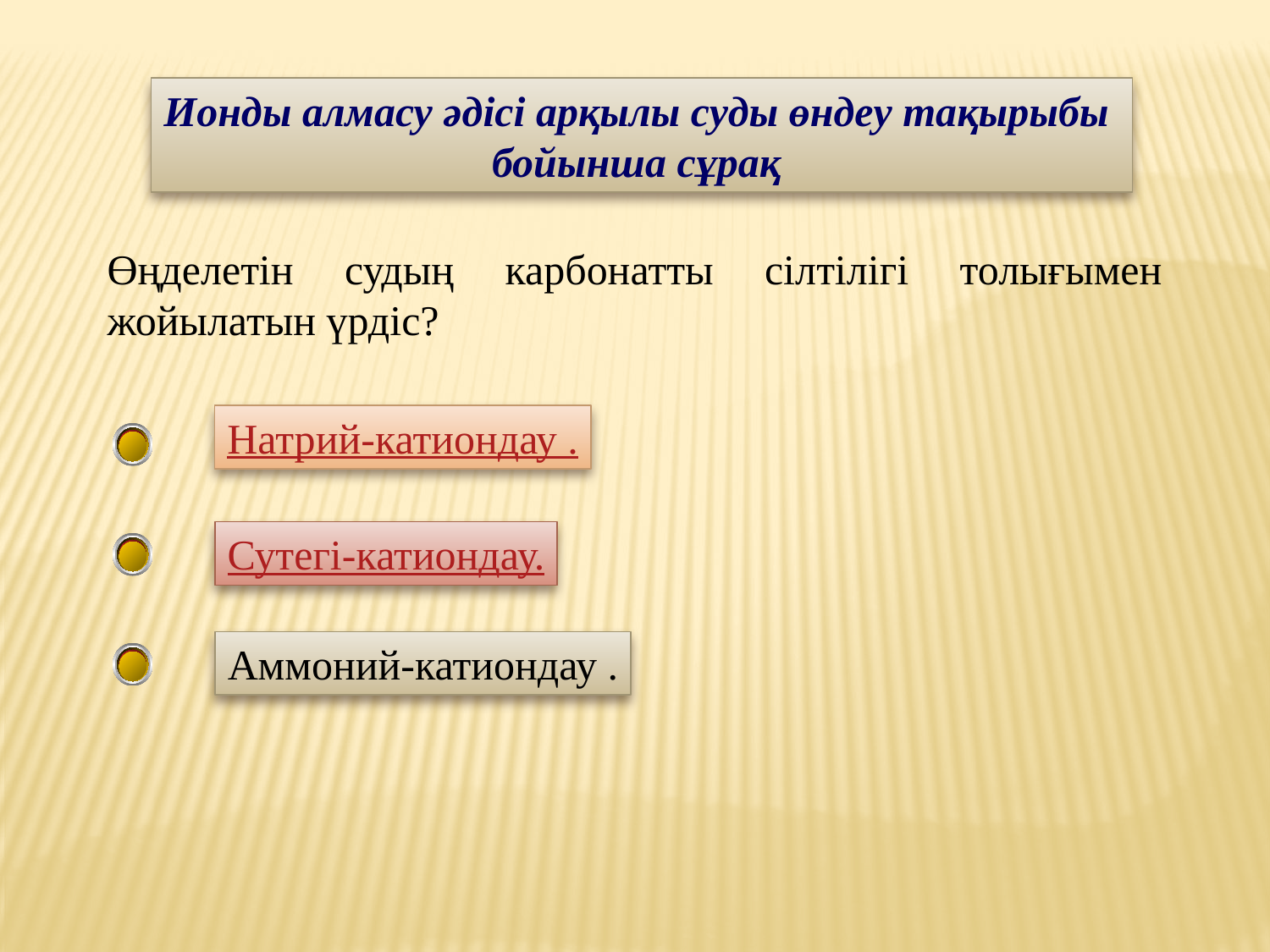

Ионды алмасу әдісі арқылы суды өндеу тақырыбы
бойынша сұрақ
Өңделетін судың карбонатты сілтілігі толығымен жойылатын үрдіс?
Натрий-катиондау .

Сутегі-катиондау.

Аммоний-катиондау .